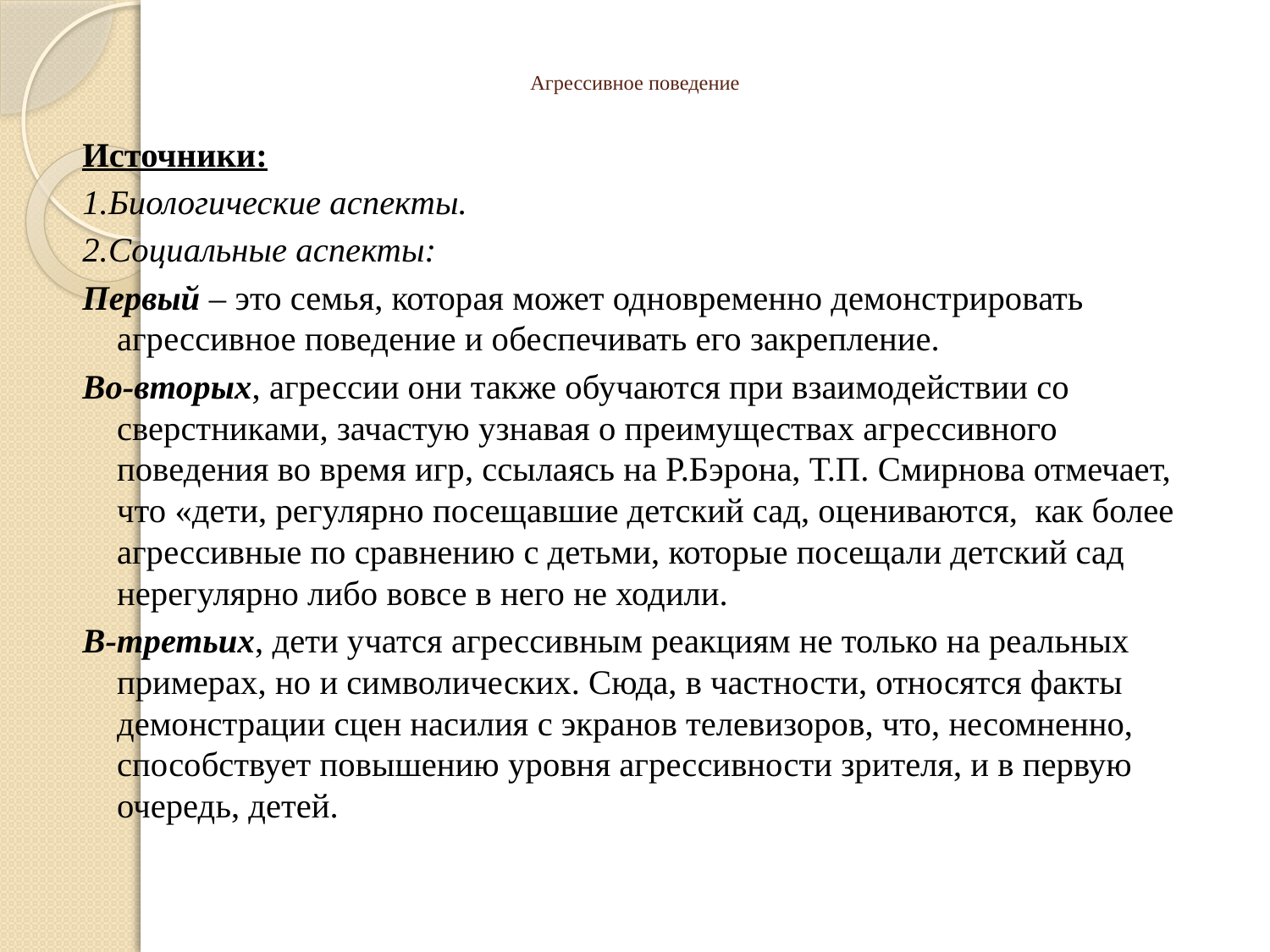

# Агрессивное поведение
Источники:
1.Биологические аспекты.
2.Социальные аспекты:
Первый – это семья, которая может одновременно демонстрировать агрессивное поведение и обеспечивать его закрепление.
Во-вторых, агрессии они также обучаются при взаимодействии со сверстниками, зачастую узнавая о преимуществах агрессивного поведения во время игр, ссылаясь на Р.Бэрона, Т.П. Смирнова отмечает, что «дети, регулярно посещавшие детский сад, оцениваются,  как более агрессивные по сравнению с детьми, которые посещали детский сад нерегулярно либо вовсе в него не ходили.
В-третьих, дети учатся агрессивным реакциям не только на реальных примерах, но и символических. Сюда, в частности, относятся факты демонстрации сцен насилия с экранов телевизоров, что, несомненно, способствует повышению уровня агрессивности зрителя, и в первую очередь, детей.